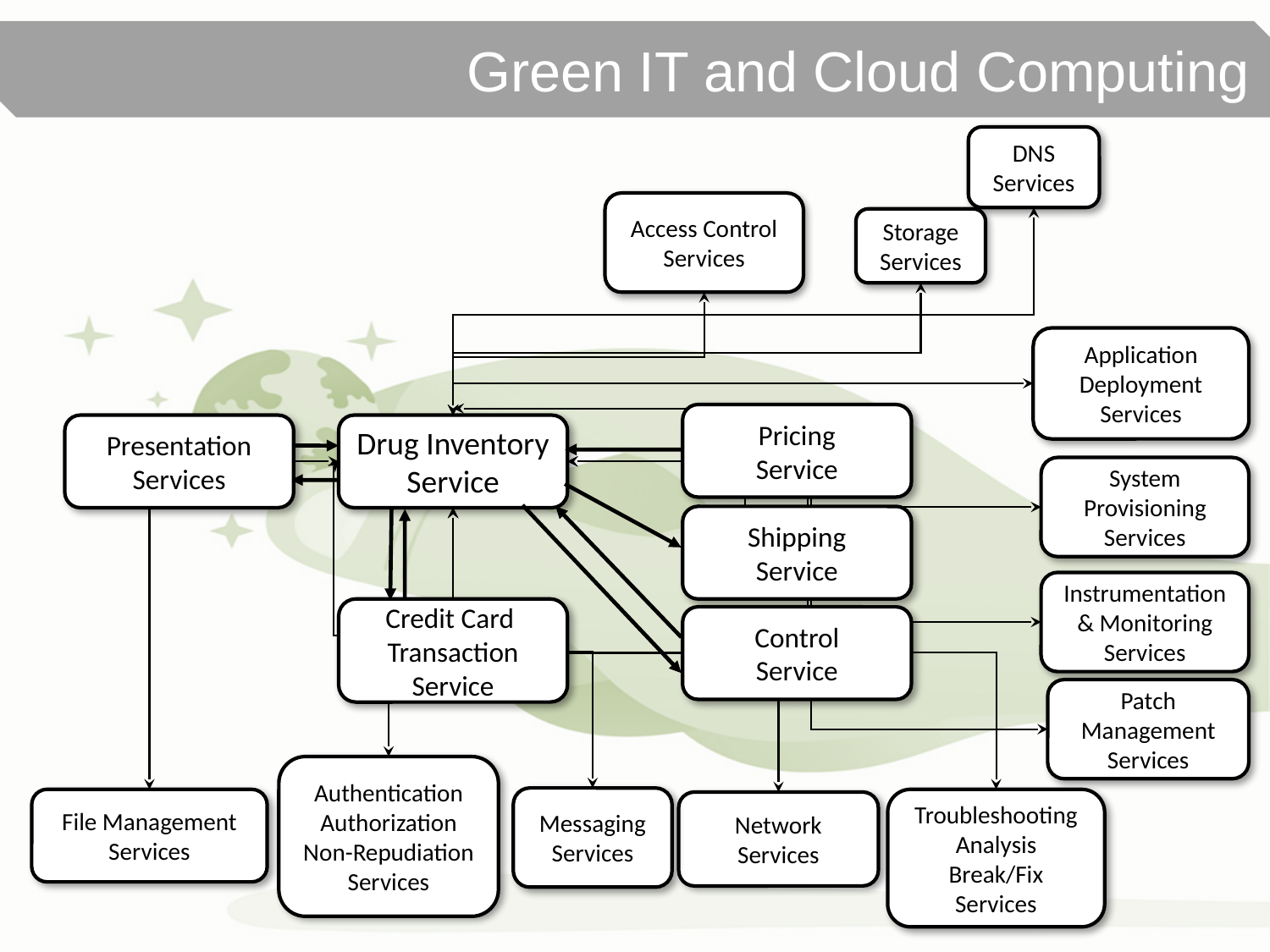

DNS
Services
Access Control
Services
Storage
Services
Application
Deployment
Services
Pricing
Service
Presentation
Services
Drug Inventory
Service

System
Provisioning
Services

Shipping
Service

Instrumentation
& Monitoring
Services
Credit Card
Transaction
Service
Control
Service
Patch
Management
Services
Authentication
Authorization
Non-Repudiation
Services
Messaging
Services
File Management
Services
Troubleshooting
Analysis
Break/Fix
Services
Network
Services